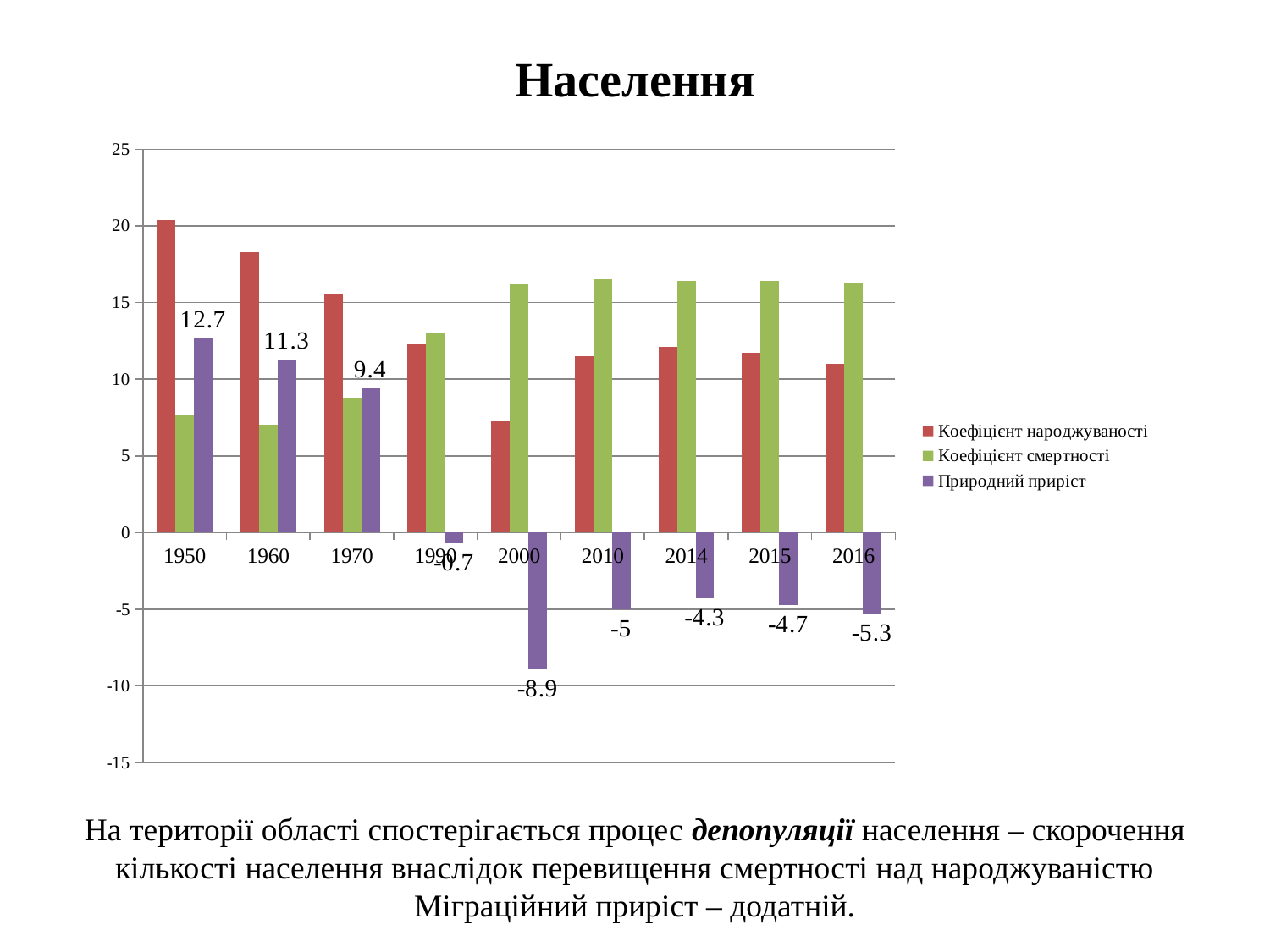

# Населення

### Chart

| Category | Коефіцієнт народжуваності | Коефіцієнт смертності | Природний приріст |
|---|---|---|---|
| 1950 | 20.4 | 7.7 | 12.7 |
| 1960 | 18.3 | 7.0 | 11.3 |
| 1970 | 15.6 | 8.8 | 9.4 |
| 1990 | 12.3 | 13.0 | -0.7000000000000001 |
| 2000 | 7.3 | 16.2 | -8.9 |
| 2010 | 11.5 | 16.5 | -5.0 |
| 2014 | 12.1 | 16.4 | -4.3 |
| 2015 | 11.7 | 16.4 | -4.7 |
| 2016 | 11.0 | 16.3 | -5.3 |
На території області спостерігається процес депопуляції населення – скорочення кількості населення внаслідок перевищення смертності над народжуваністю
Міграційний приріст – додатній.